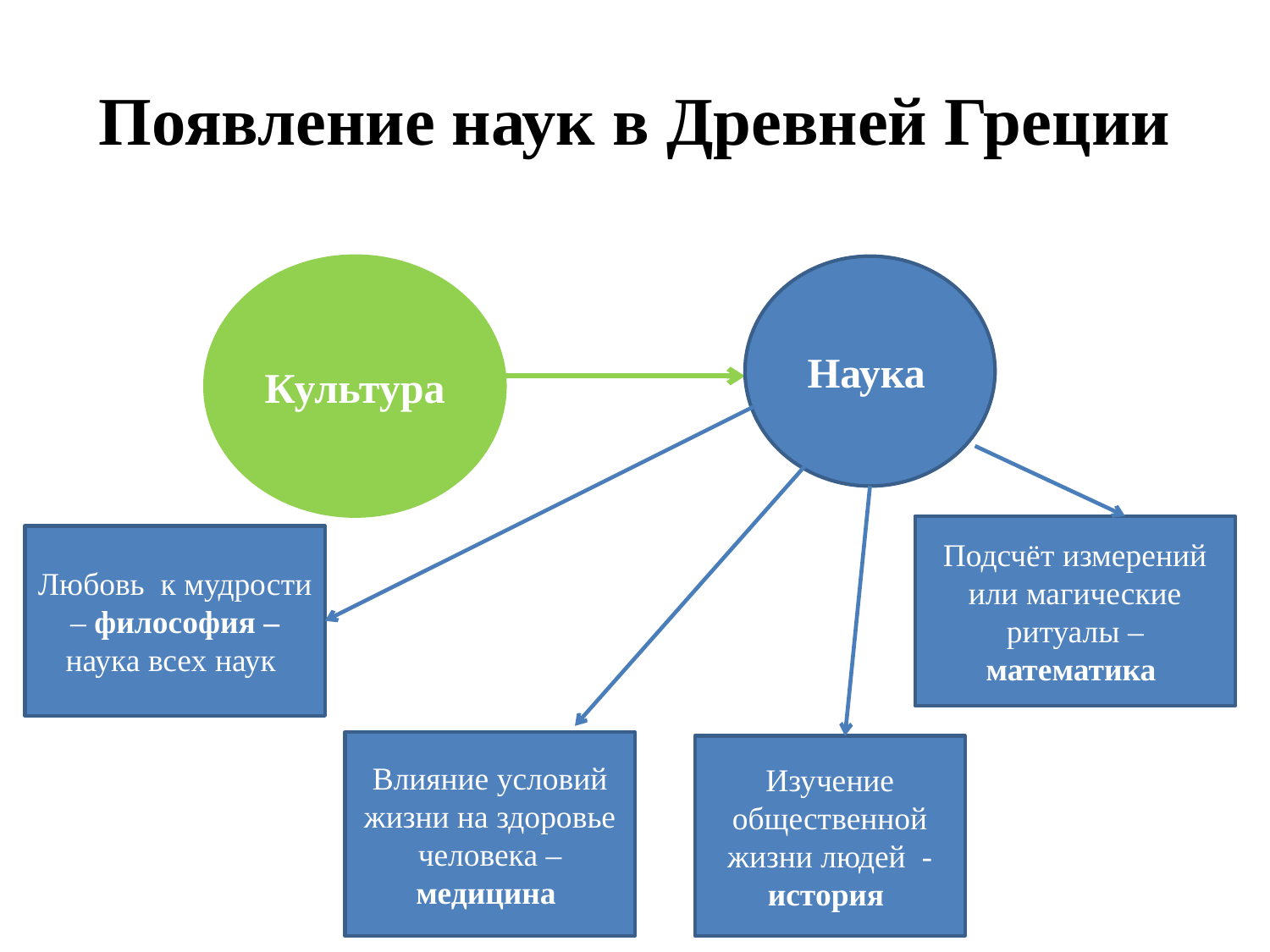

# Появление наук в Древней Греции
Культура
Наука
Подсчёт измерений или магические ритуалы – математика
Любовь  к мудрости – философия – наука всех наук
Влияние условий жизни на здоровье человека – медицина
Изучение общественной жизни людей  - история